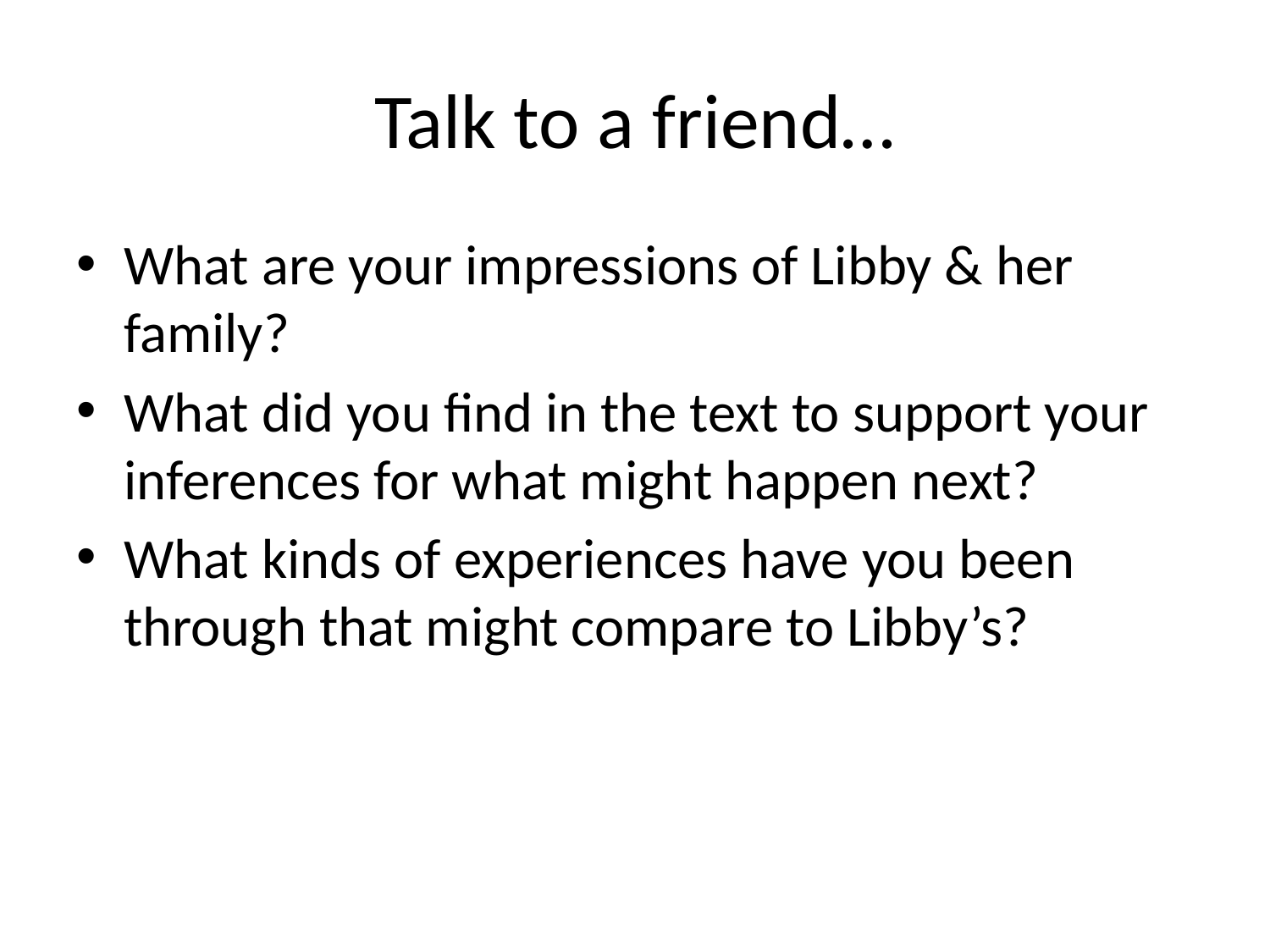

# Talk to a friend…
What are your impressions of Libby & her family?
What did you find in the text to support your inferences for what might happen next?
What kinds of experiences have you been through that might compare to Libby’s?